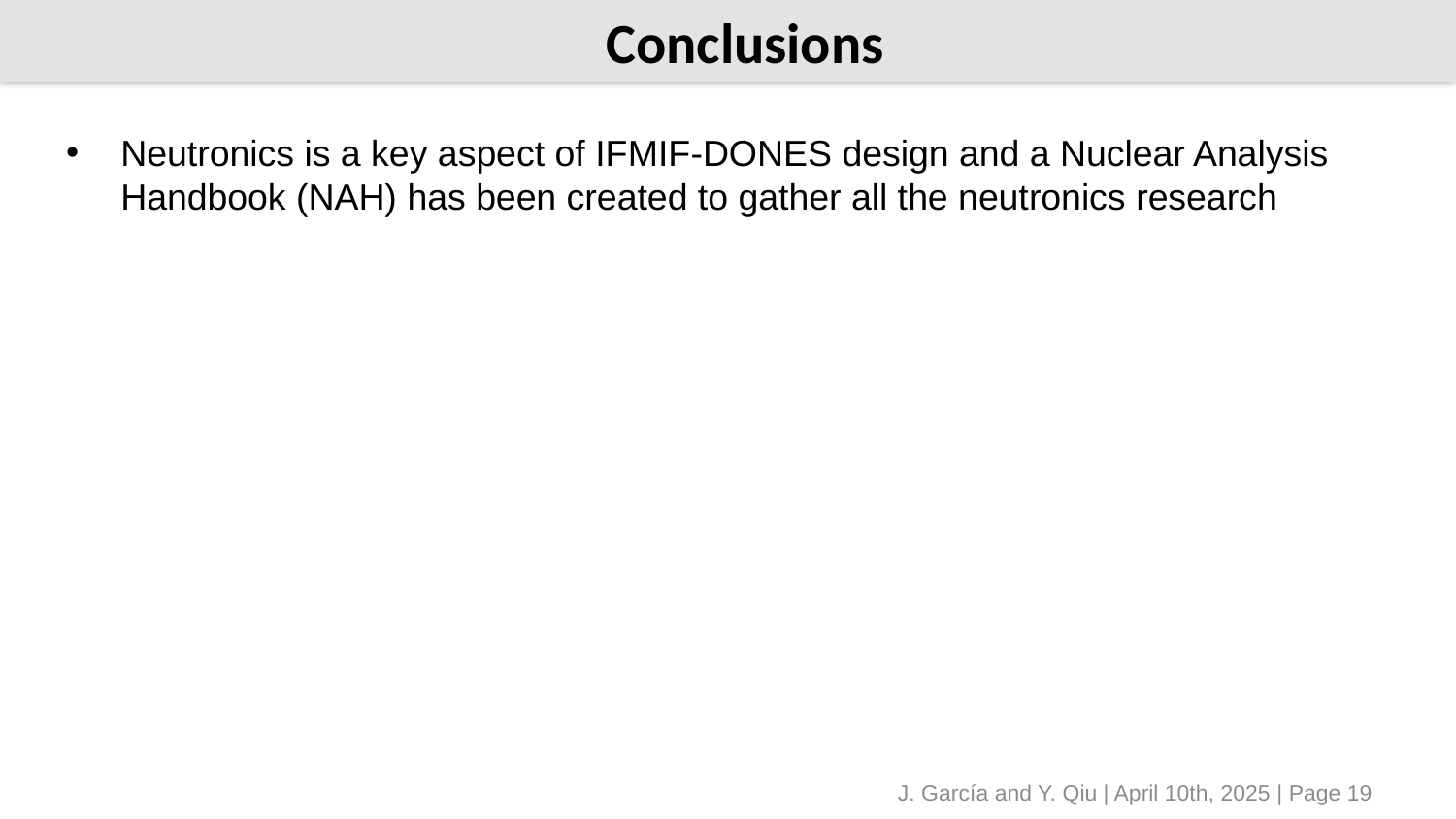

# Conclusions
Neutronics is a key aspect of IFMIF-DONES design and a Nuclear Analysis Handbook (NAH) has been created to gather all the neutronics research
J. García and Y. Qiu | April 10th, 2025 | Page 19